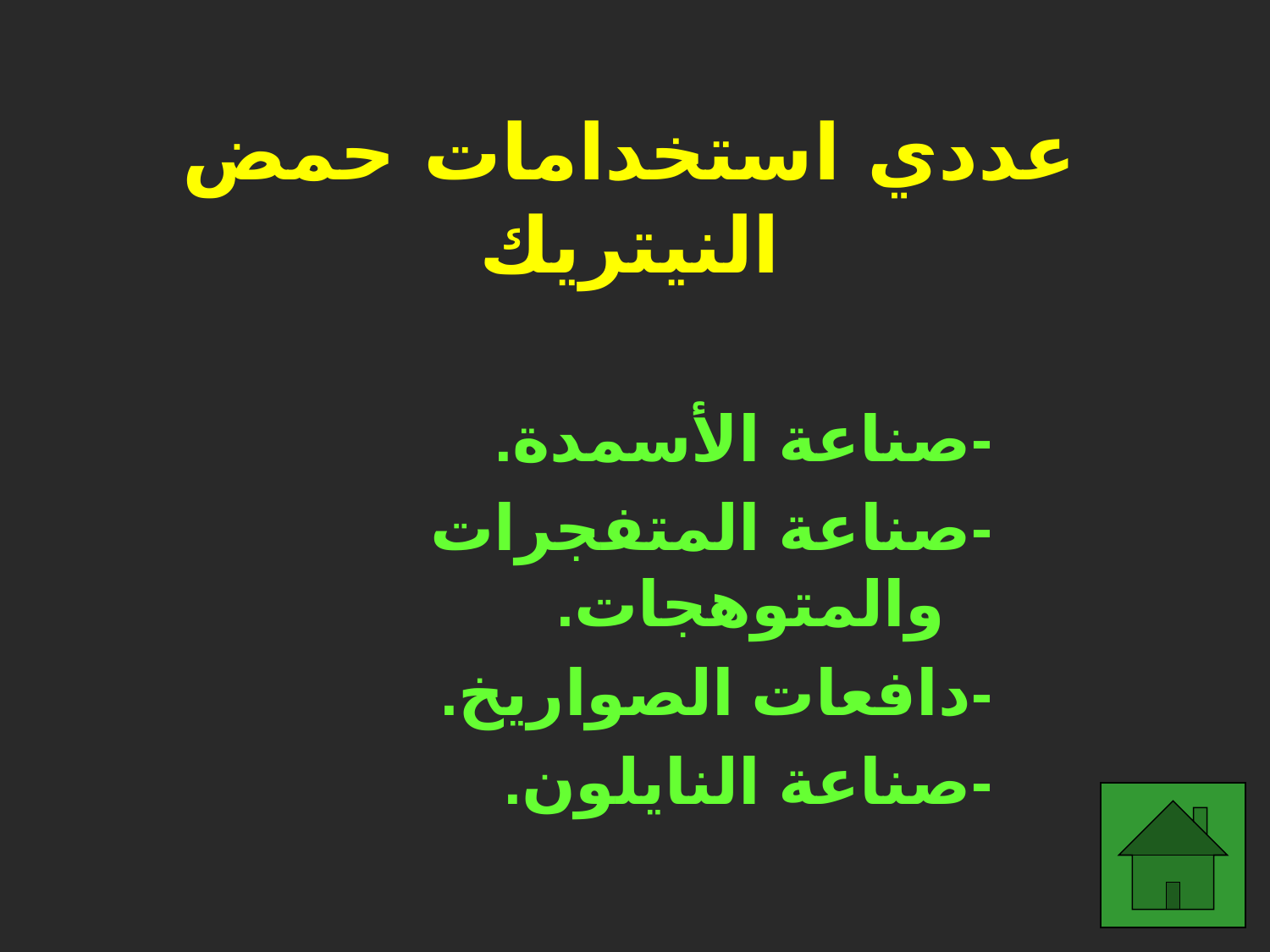

# عددي استخدامات حمض النيتريك
-صناعة الأسمدة.
-صناعة المتفجرات والمتوهجات.
-دافعات الصواريخ.
-صناعة النايلون.